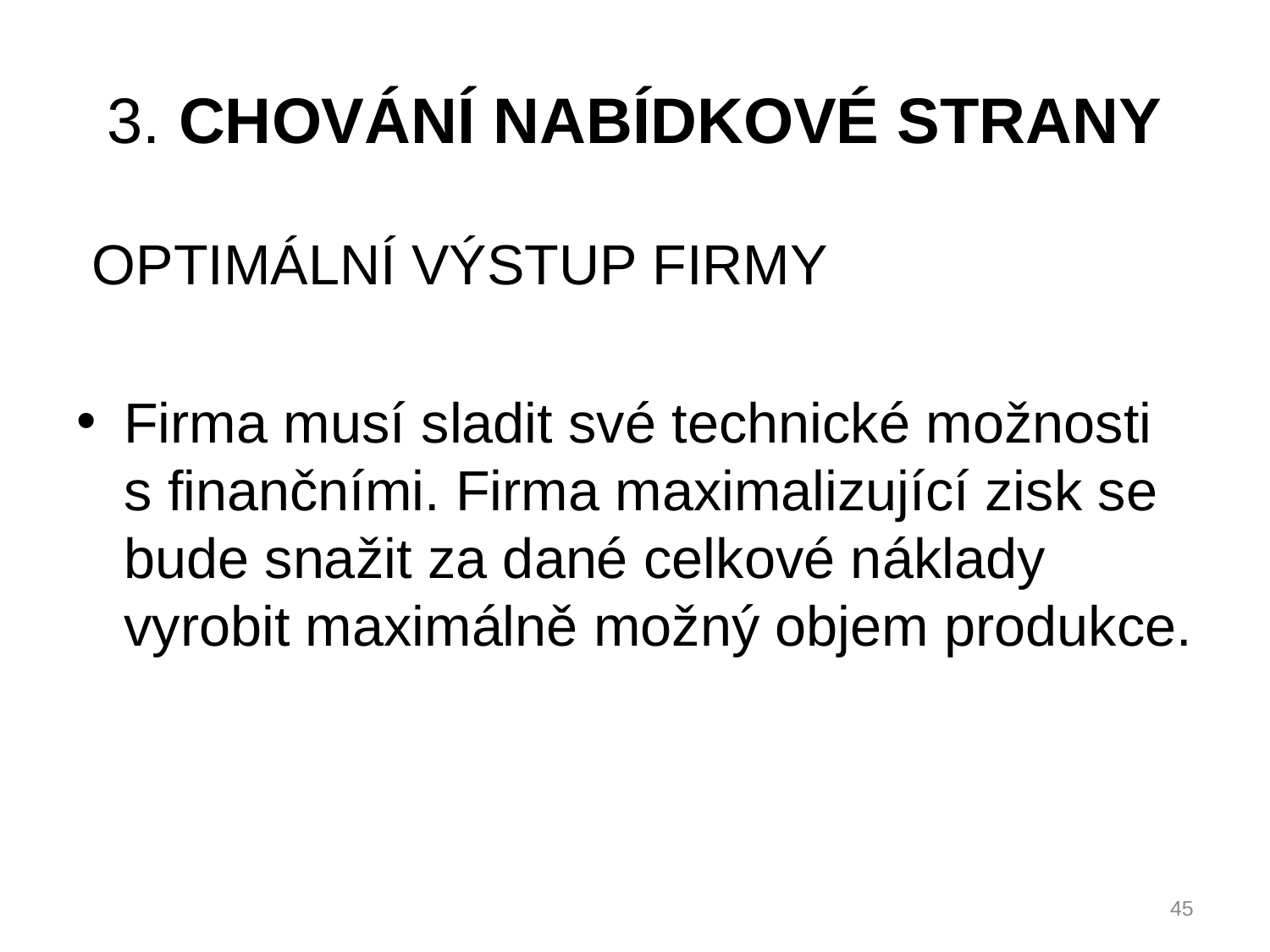

# 3. chování NABÍDKOVÉ strany
OPTIMÁLNÍ VÝSTUP FIRMY

Firma musí sladit své technické možnosti s finančními. Firma maximalizující zisk se bude snažit za dané celkové náklady vyrobit maximálně možný objem produkce.
45